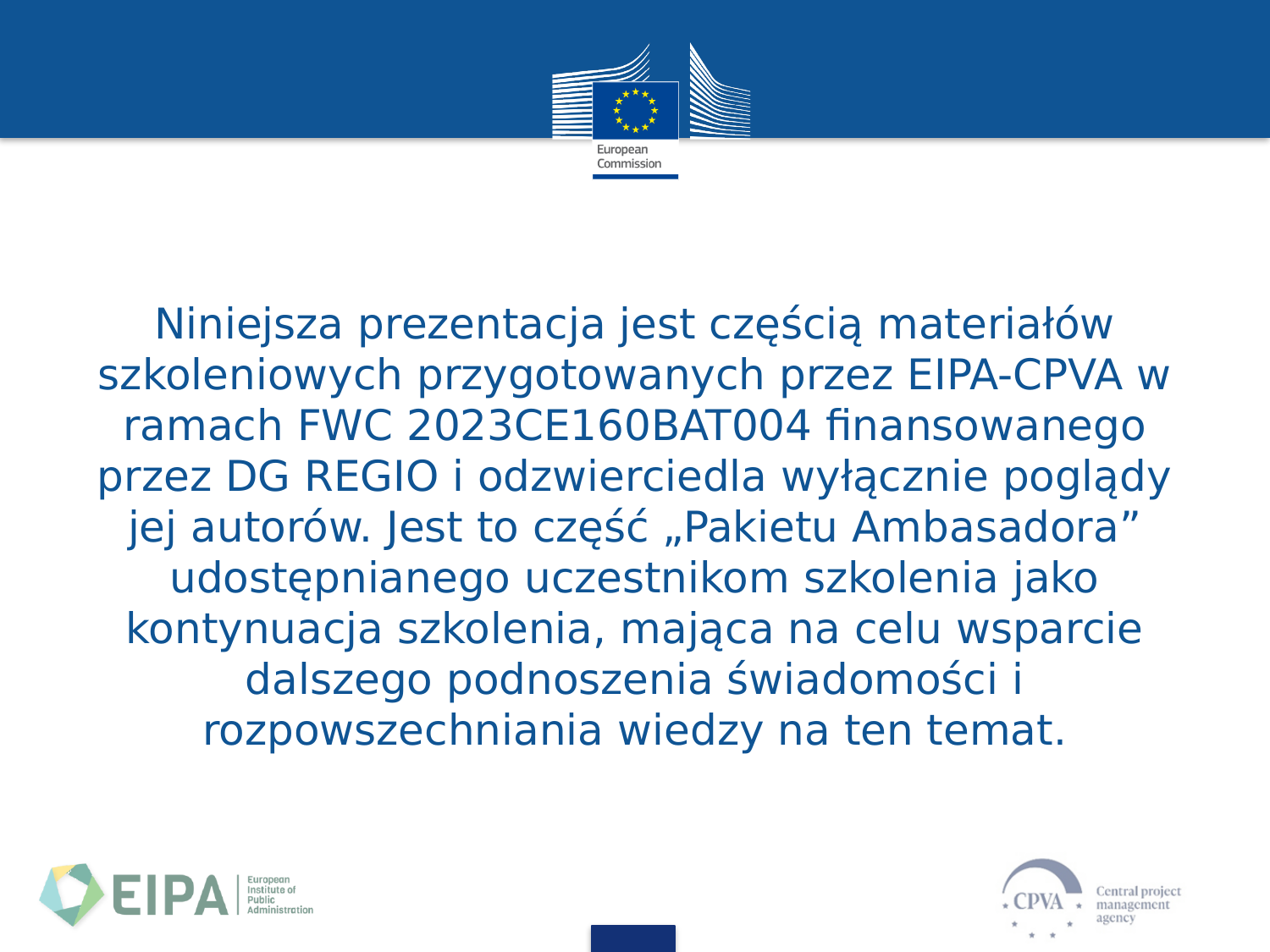

Niniejsza prezentacja jest częścią materiałów szkoleniowych przygotowanych przez EIPA-CPVA w ramach FWC 2023CE160BAT004 finansowanego przez DG REGIO i odzwierciedla wyłącznie poglądy jej autorów. Jest to część „Pakietu Ambasadora” udostępnianego uczestnikom szkolenia jako kontynuacja szkolenia, mająca na celu wsparcie dalszego podnoszenia świadomości i rozpowszechniania wiedzy na ten temat.